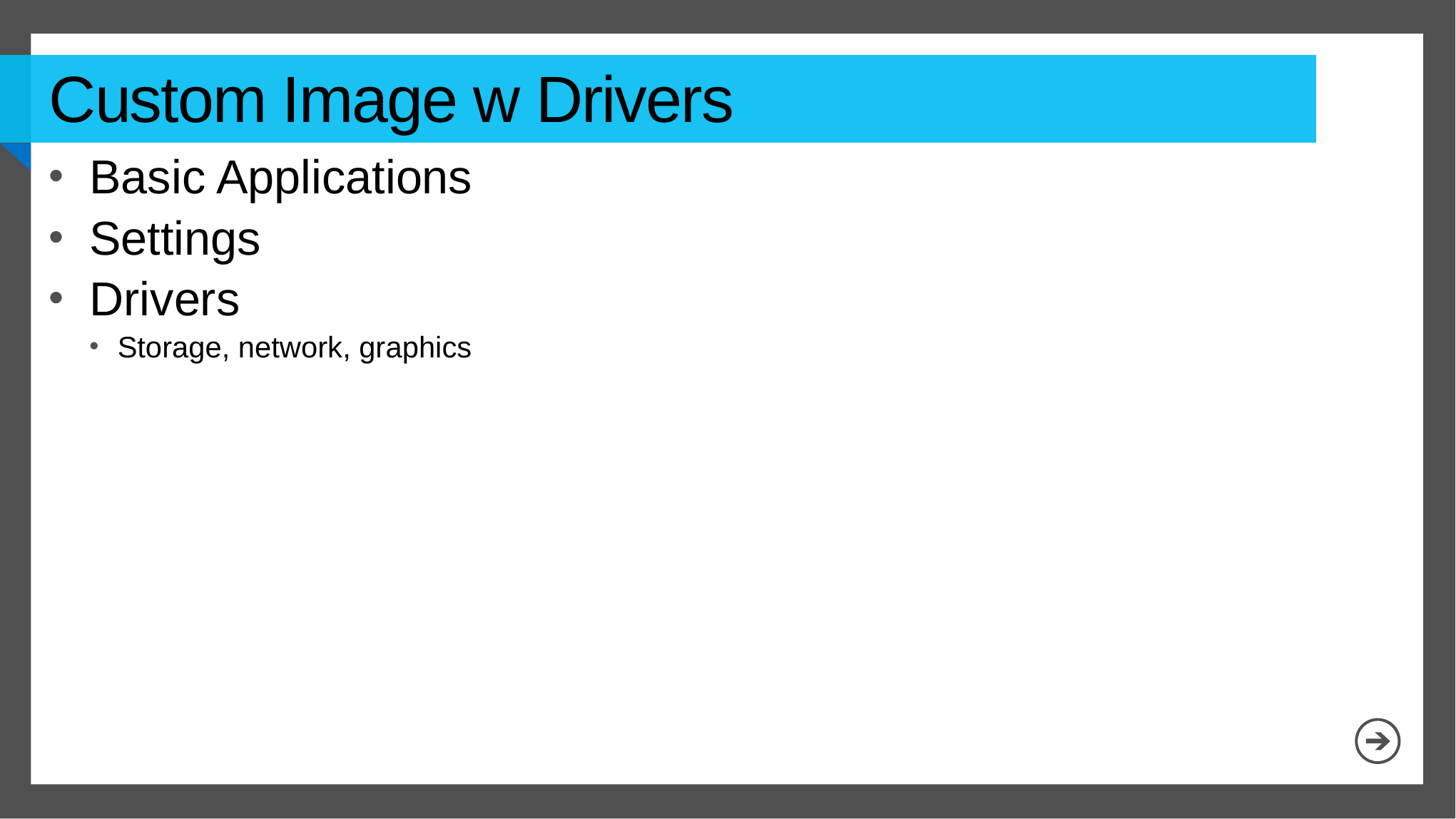

# Custom Image w Drivers
Basic Applications
Settings
Drivers
Storage, network, graphics